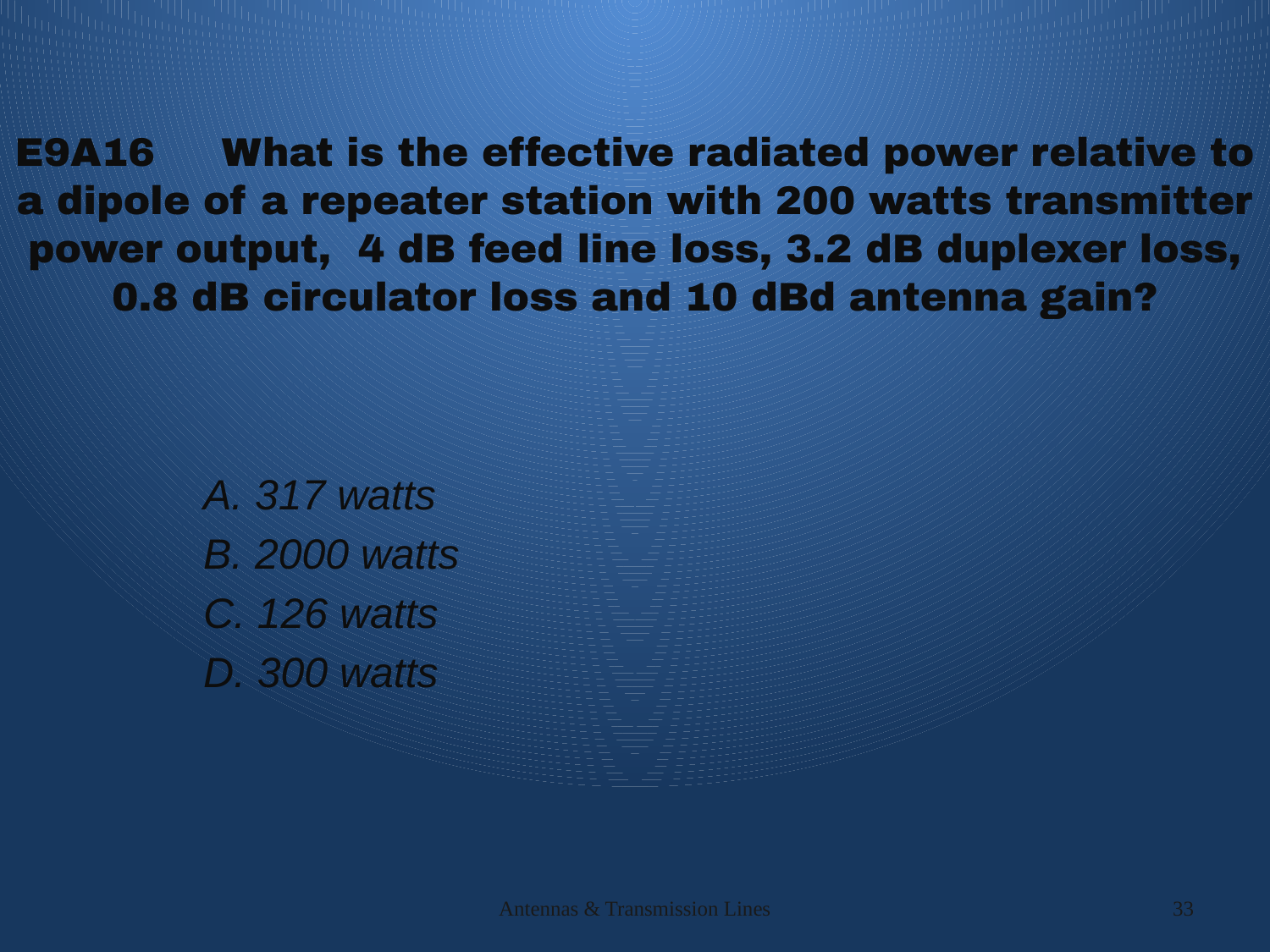

# E9A16     What is the effective radiated power relative to a dipole of a repeater station with 200 watts transmitter power output,  4 dB feed line loss, 3.2 dB duplexer loss, 0.8 dB circulator loss and 10 dBd antenna gain?

A. 317 watts
B. 2000 watts
C. 126 watts
D. 300 watts
Antennas & Transmission Lines
33